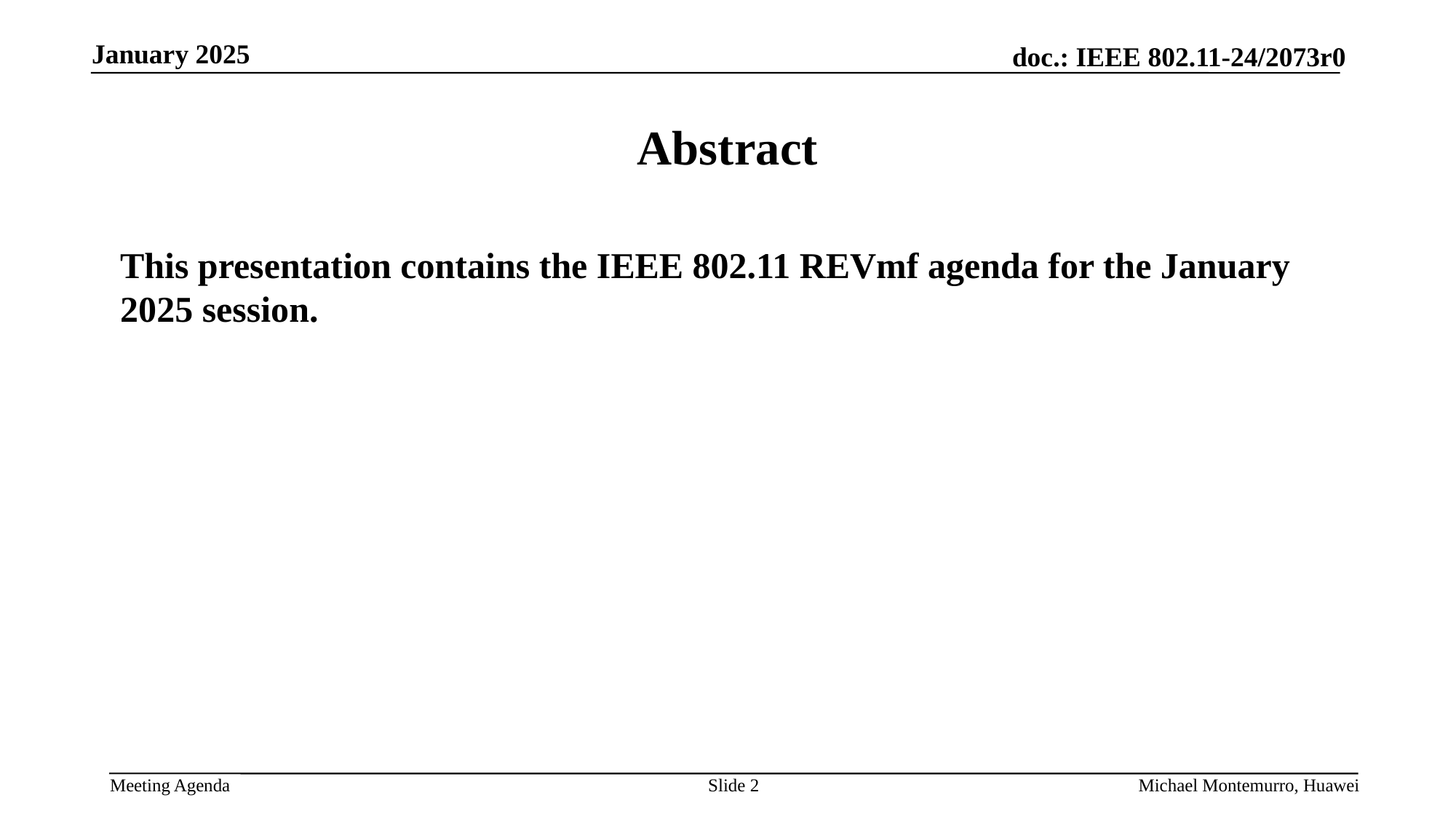

# Abstract
This presentation contains the IEEE 802.11 REVmf agenda for the January 2025 session.
Slide 2
Michael Montemurro, Huawei